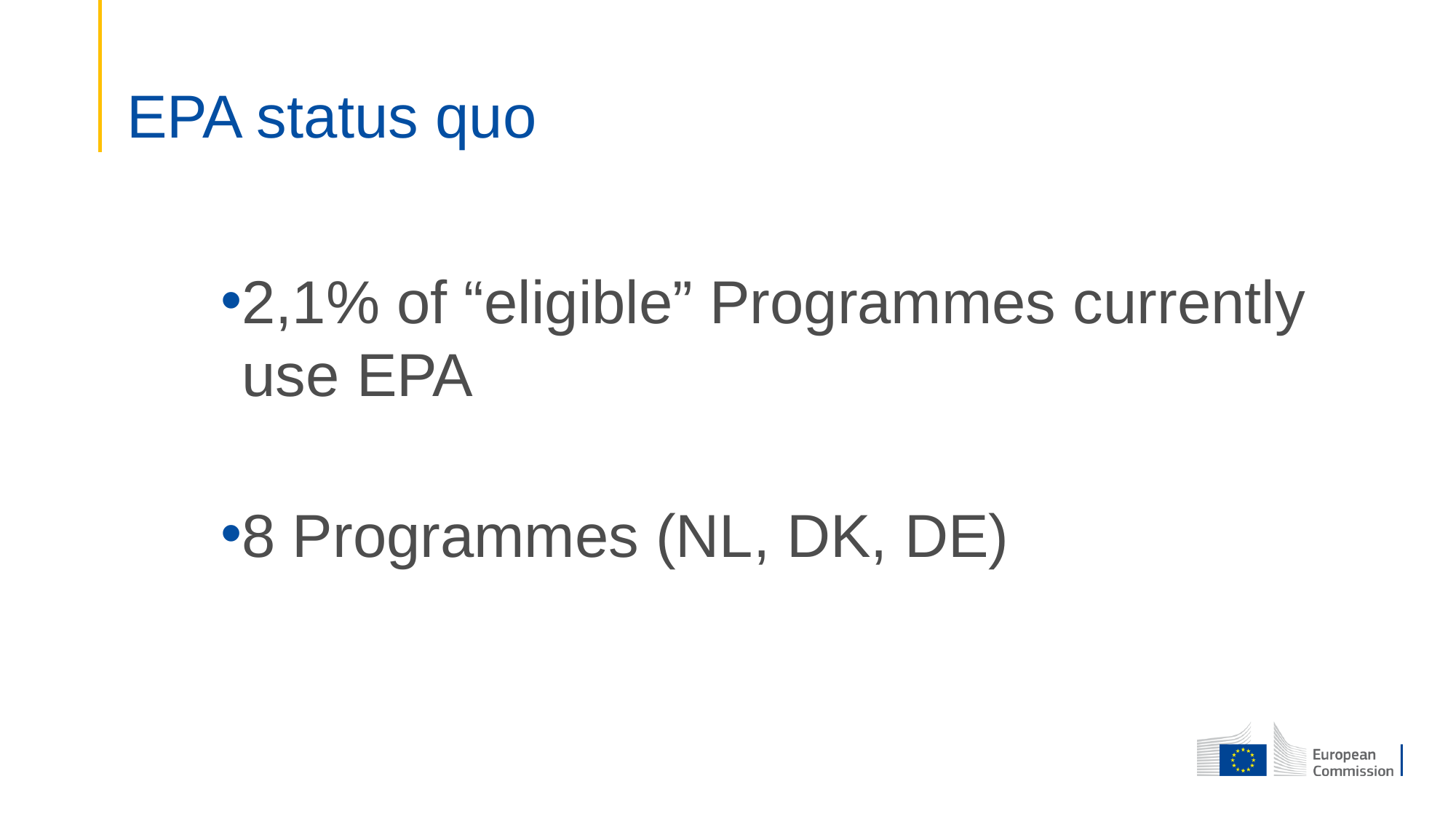

# EPA status quo

### Chart

| Category |
|---|
2,1% of “eligible” Programmes currently use EPA

8 Programmes (NL, DK, DE)